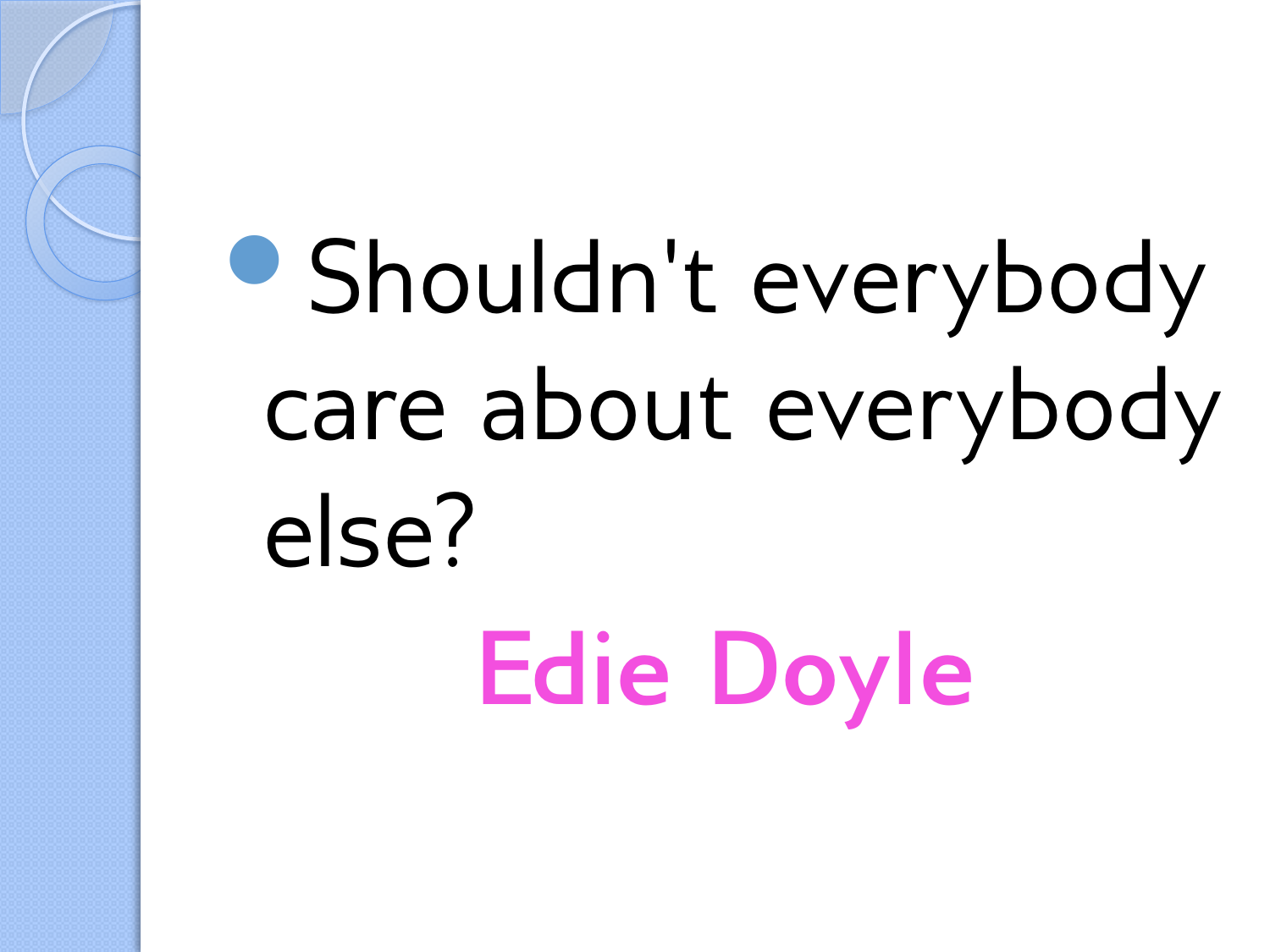

#
Shouldn't everybody care about everybody else?
Edie Doyle